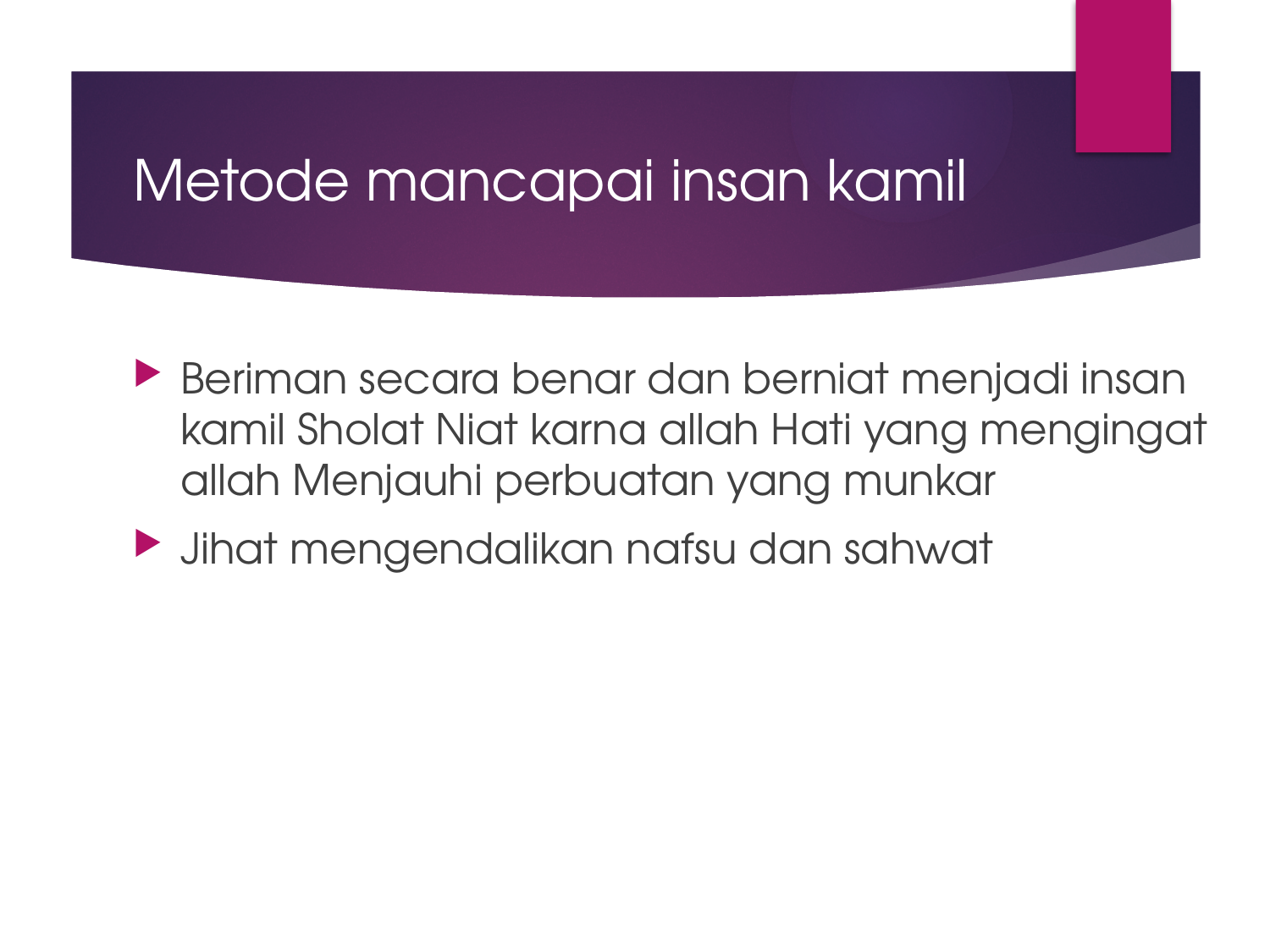

# Metode mancapai insan kamil
Beriman secara benar dan berniat menjadi insan kamil Sholat Niat karna allah Hati yang mengingat allah Menjauhi perbuatan yang munkar
Jihat mengendalikan nafsu dan sahwat